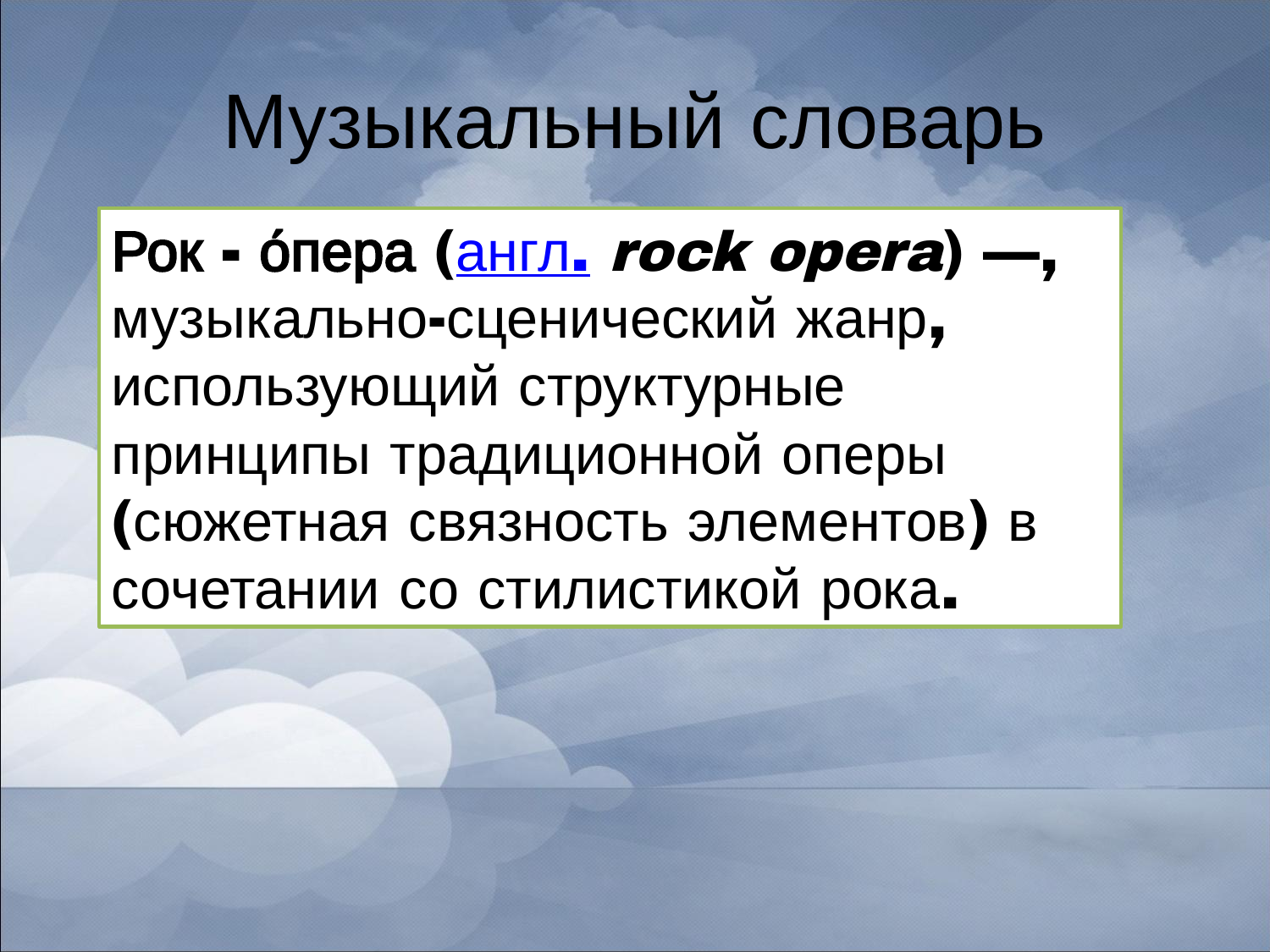

# Музыкальный словарь
Рок - о́пера (англ. rock opera) —, музыкально-сценический жанр, использующий структурные принципы традиционной оперы (сюжетная связность элементов) в сочетании со стилистикой рока.